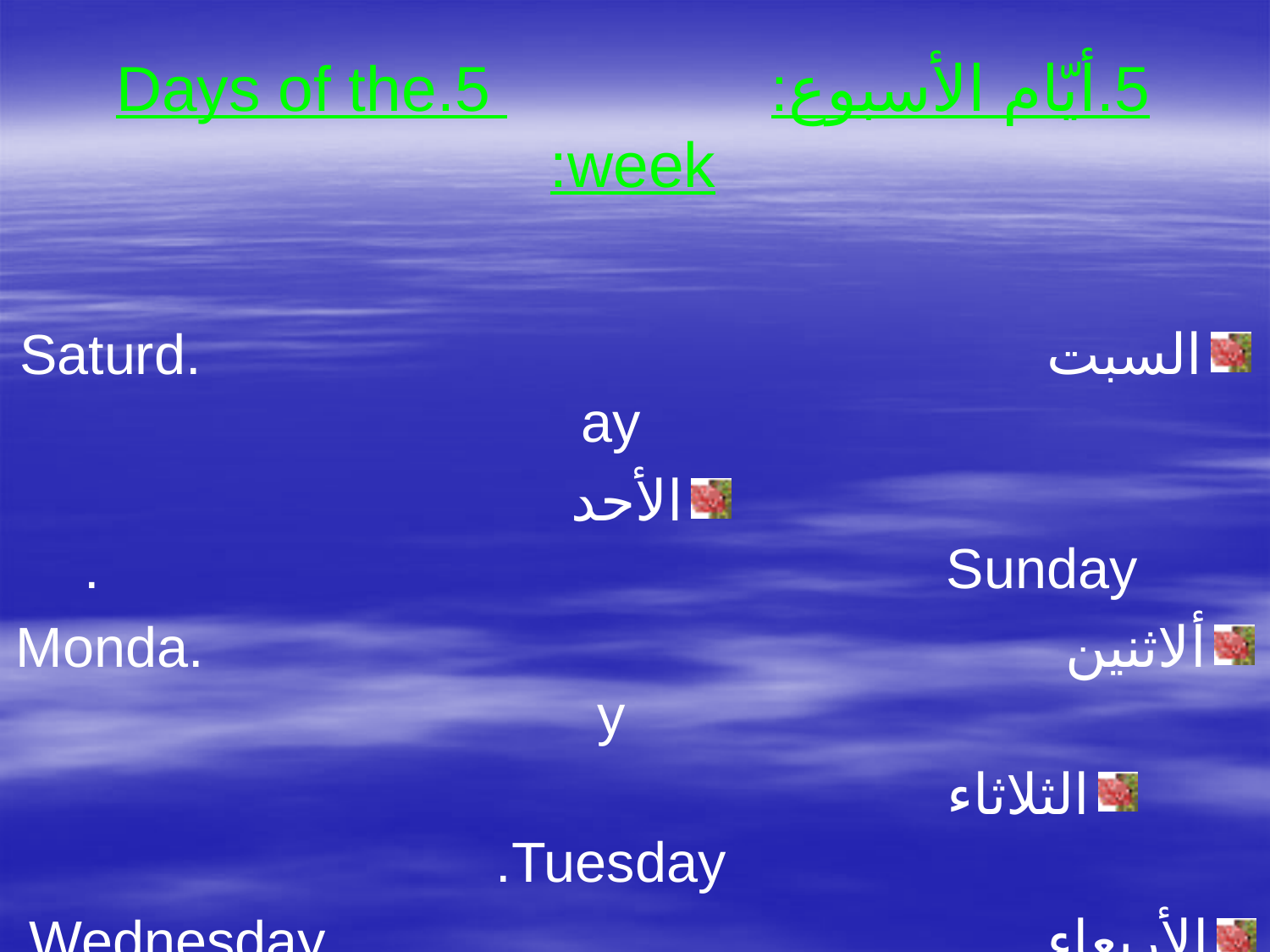

# 5.أيّام الأسبوع:                5.Days of the week:

السبت                                                      .Saturday
الأحد   Sunday                                                      .
ألاثنين                                                       .Monday
الثلاثاء                                                     Tuesday.
الأربعاء                                              Wednesday.
الخميس                                                   .Thursday
الجمعة                                                         Friday.